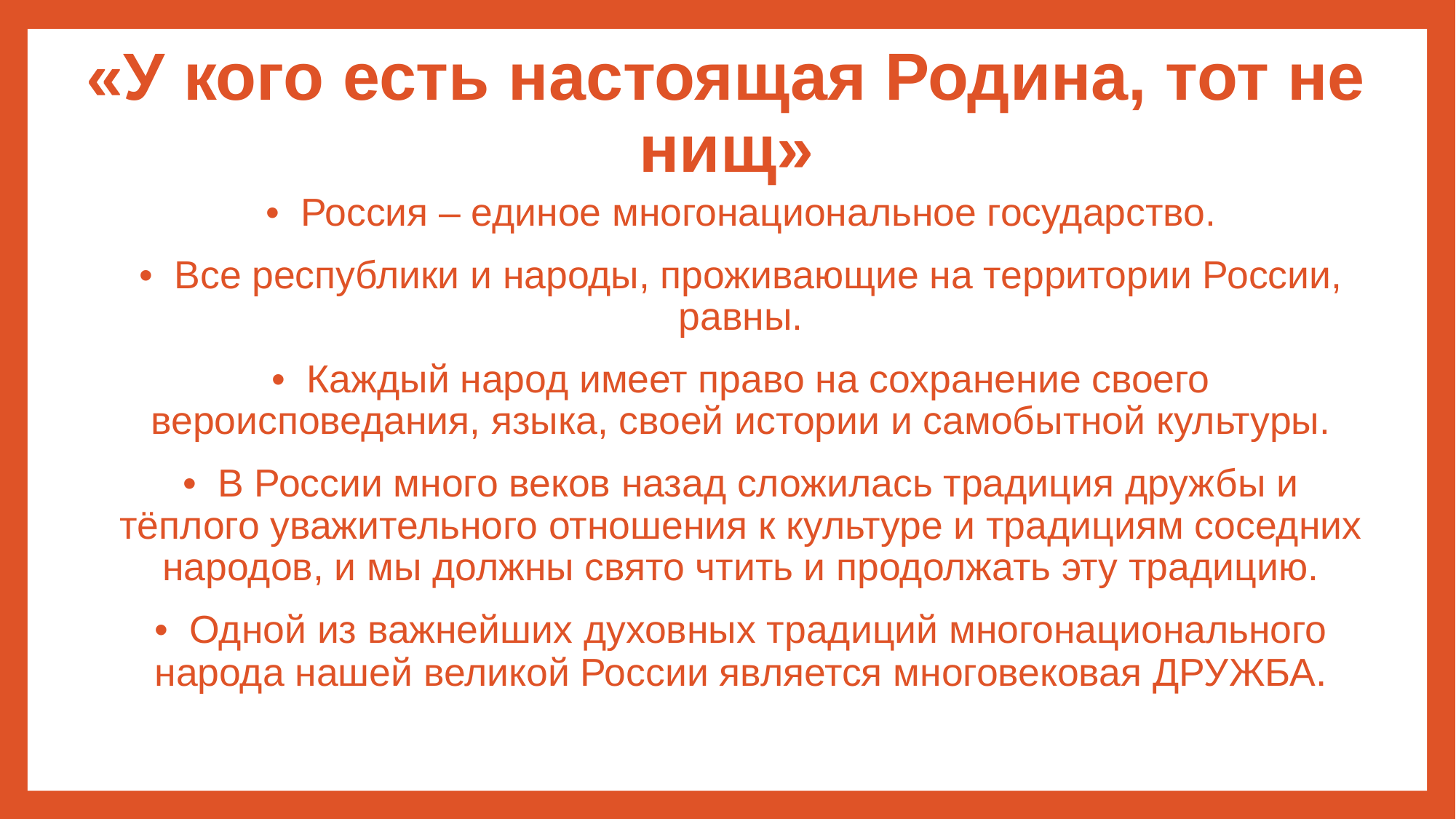

# «У кого есть настоящая Родина, тот не нищ»
•  Россия – единое многонациональное государство.
•  Все республики и народы, проживающие на территории России, равны.
•  Каждый народ имеет право на сохранение своего вероисповедания, языка, своей истории и самобытной культуры.
•  В России много веков назад сложилась традиция дружбы и тёплого уважительного отношения к культуре и традициям соседних народов, и мы должны свято чтить и продолжать эту традицию.
•  Одной из важнейших духовных традиций многонационального народа нашей великой России является многовековая ДРУЖБА.